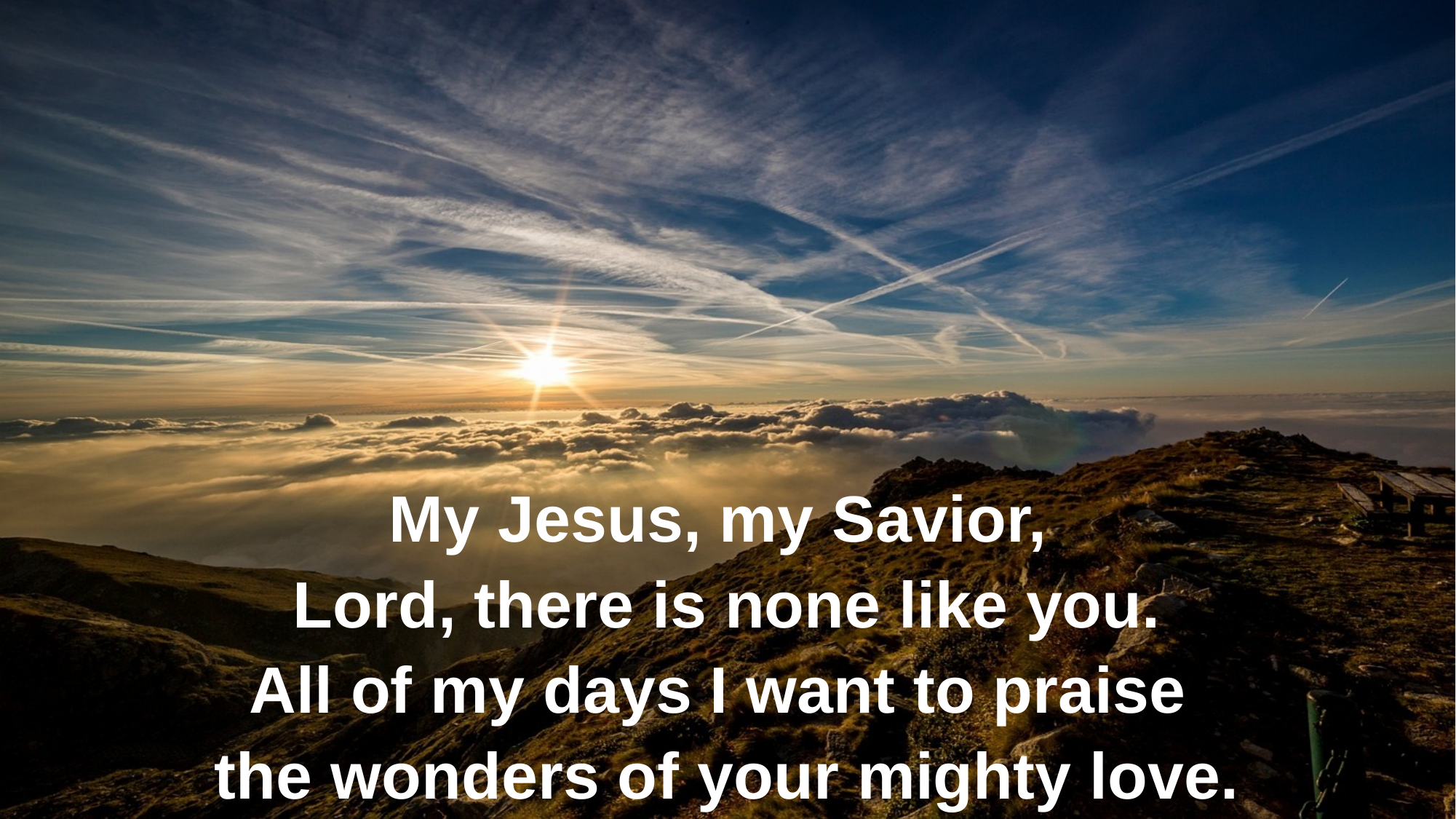

My Jesus, my Savior,
Lord, there is none like you.
All of my days I want to praise
the wonders of your mighty love.